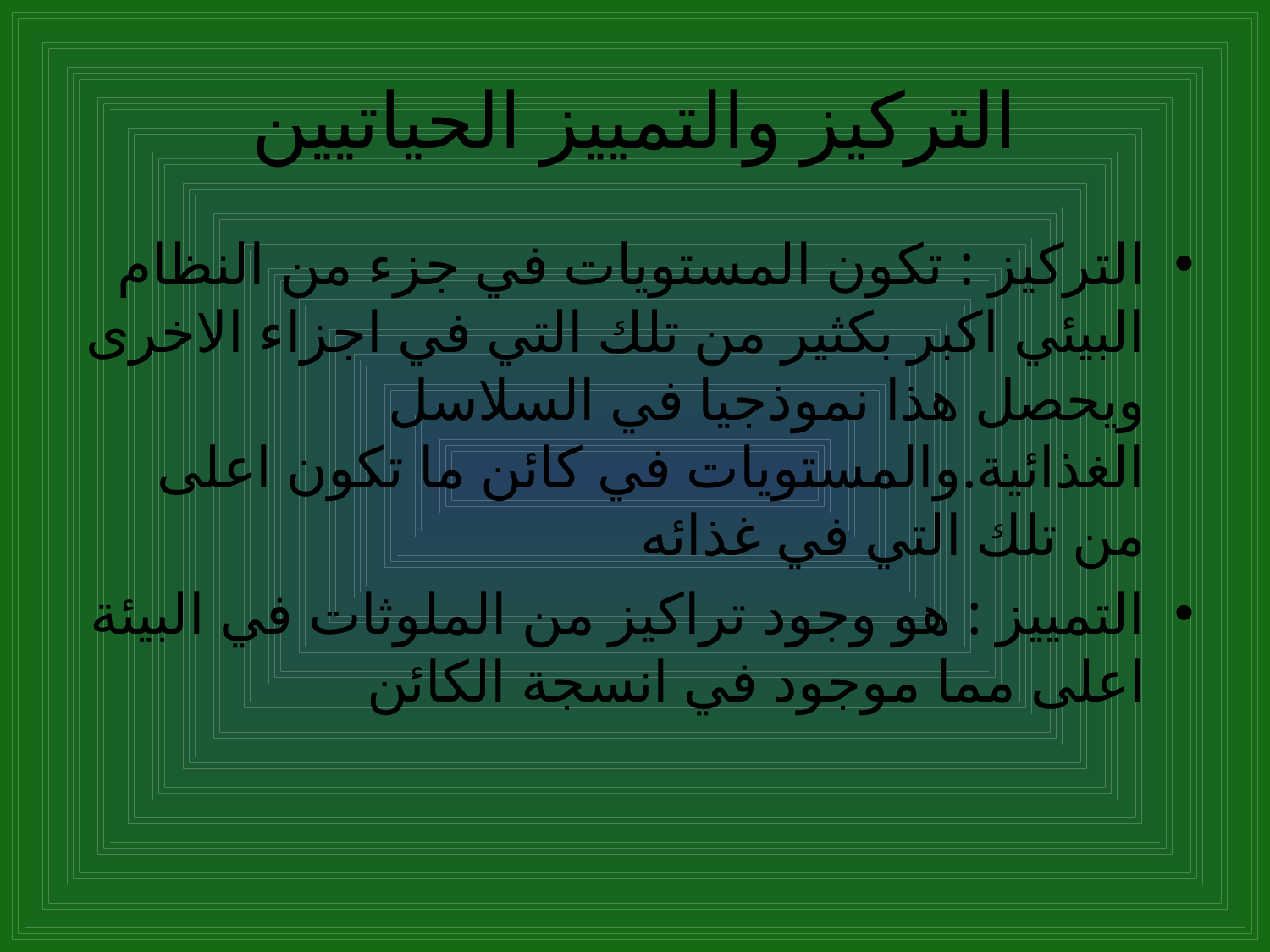

# التركيز والتمييز الحياتيين
التركيز : تكون المستويات في جزء من النظام البيئي اكبر بكثير من تلك التي في اجزاء الاخرى ويحصل هذا نموذجيا في السلاسل الغذائية.والمستويات في كائن ما تكون اعلى من تلك التي في غذائه
التمييز : هو وجود تراكيز من الملوثات في البيئة اعلى مما موجود في انسجة الكائن